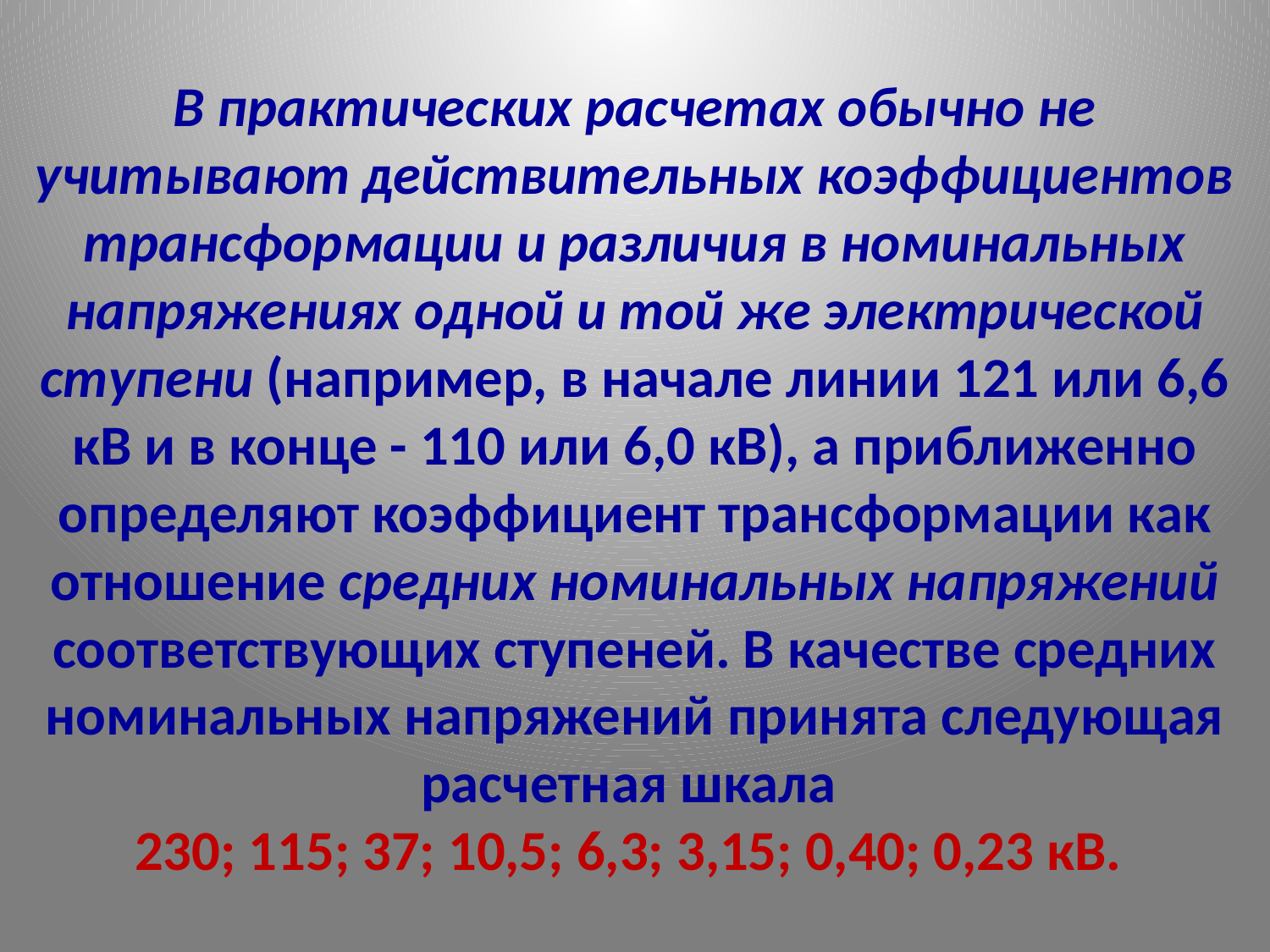

# В практических расчетах обычно не учитывают действительных коэффициентов трансформации и различия в номинальных напряжениях одной и той же электрической ступени (например, в начале линии 121 или 6,6 кВ и в конце - 110 или 6,0 кВ), а приближенно определяют коэффициент трансформации как отношение средних номинальных напряжений соответствующих ступеней. В качестве средних номинальных напряжений принята следующая расчетная шкала 230; 115; 37; 10,5; 6,3; 3,15; 0,40; 0,23 кВ.